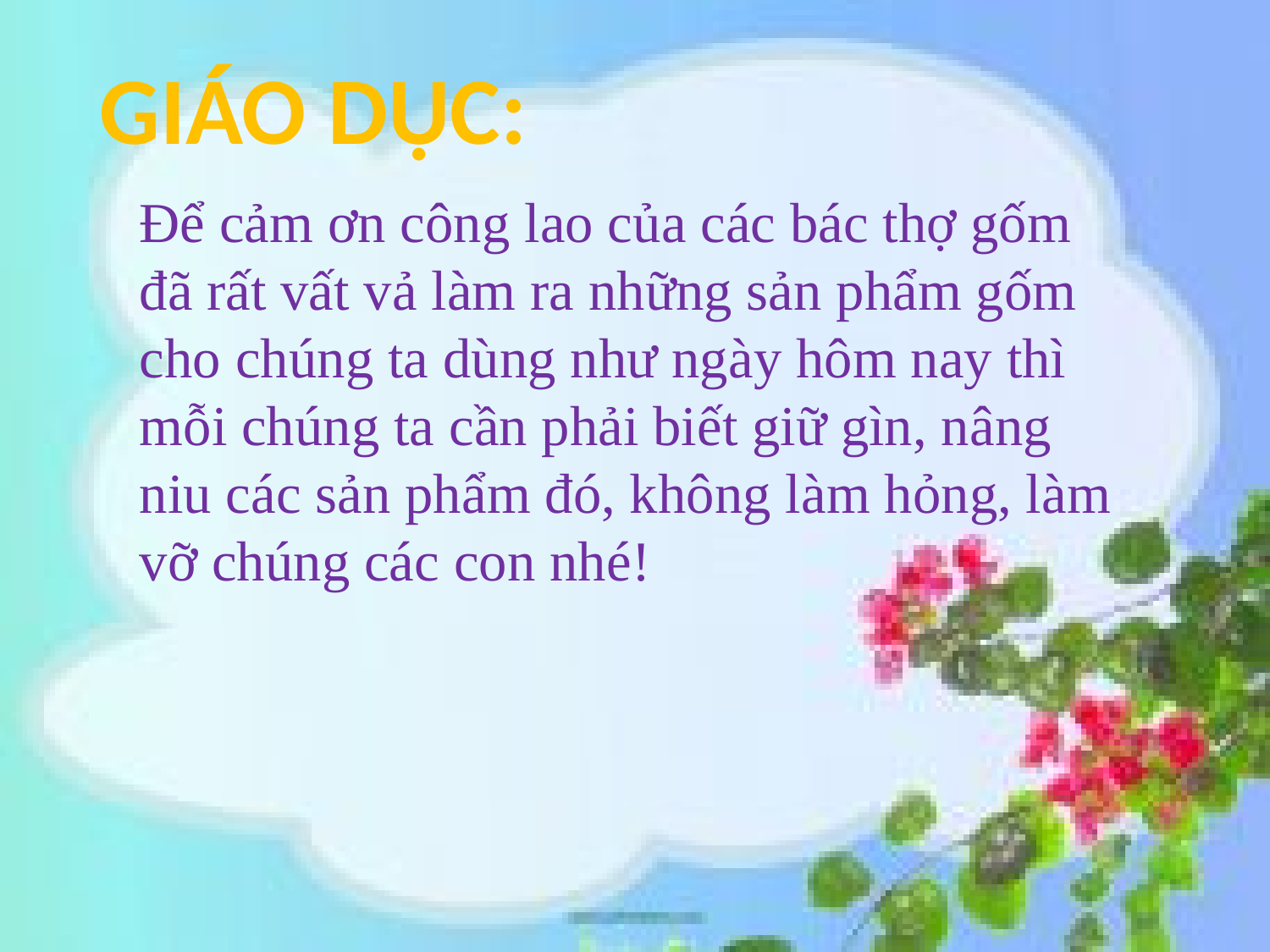

Giáo dục:
Để cảm ơn công lao của các bác thợ gốm đã rất vất vả làm ra những sản phẩm gốm cho chúng ta dùng như ngày hôm nay thì mỗi chúng ta cần phải biết giữ gìn, nâng niu các sản phẩm đó, không làm hỏng, làm vỡ chúng các con nhé!